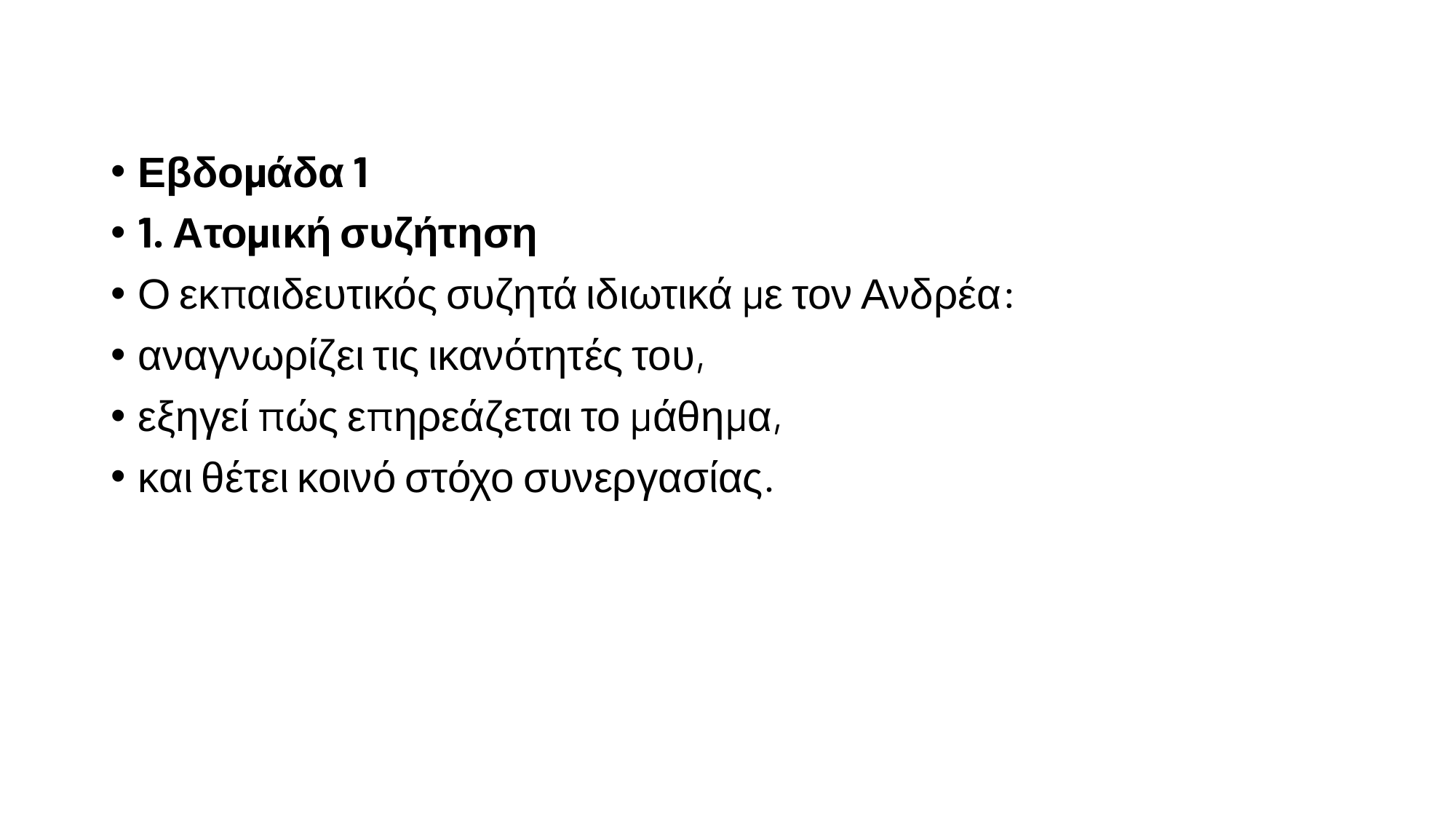

Εβδομάδα 1
1. Ατομική συζήτηση
Ο εκπαιδευτικός συζητά ιδιωτικά με τον Ανδρέα:
αναγνωρίζει τις ικανότητές του,
εξηγεί πώς επηρεάζεται το μάθημα,
και θέτει κοινό στόχο συνεργασίας.